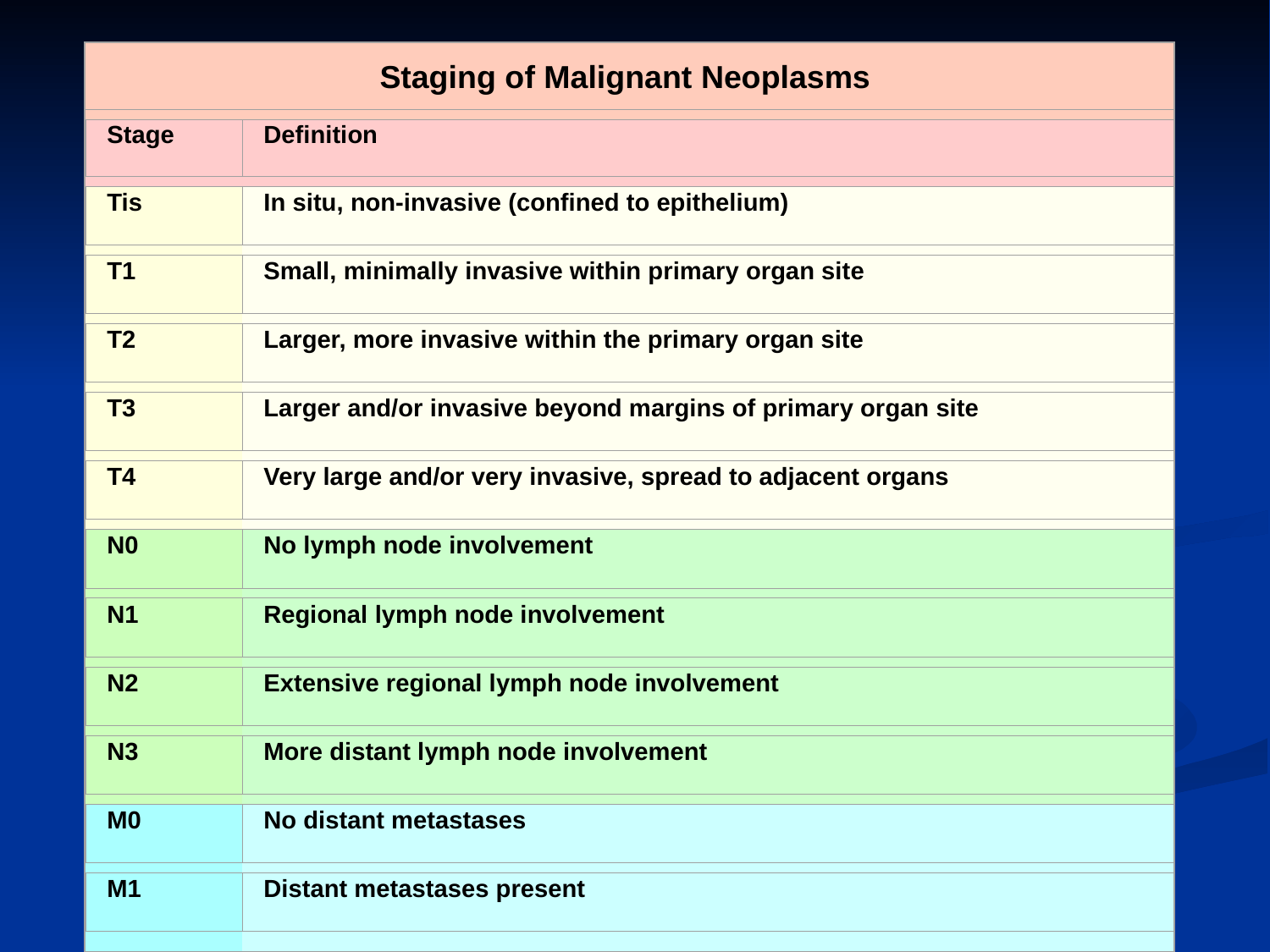

Staging of Malignant Neoplasms

Stage

Definition

Tis

In situ, non-invasive (confined to epithelium)

T1

Small, minimally invasive within primary organ site

T2

Larger, more invasive within the primary organ site

T3

Larger and/or invasive beyond margins of primary organ site

T4

Very large and/or very invasive, spread to adjacent organs

N0

No lymph node involvement

N1

Regional lymph node involvement

N2

Extensive regional lymph node involvement

N3

More distant lymph node involvement

M0

No distant metastases

M1

Distant metastases present